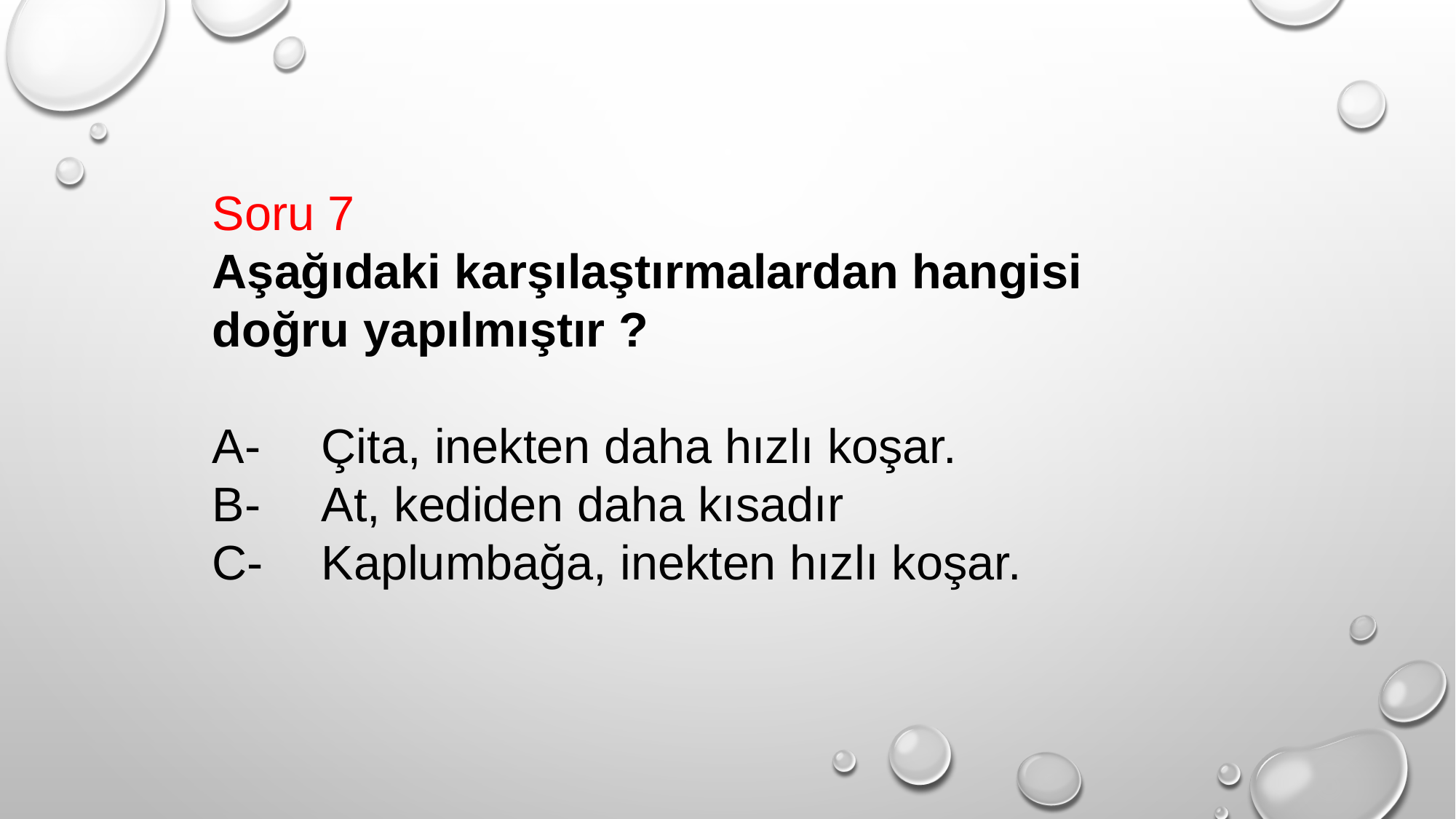

Soru 7
Aşağıdaki karşılaştırmalardan hangisi doğru yapılmıştır ?

A-	Çita, inekten daha hızlı koşar.
B-	At, kediden daha kısadır
C-	Kaplumbağa, inekten hızlı koşar.